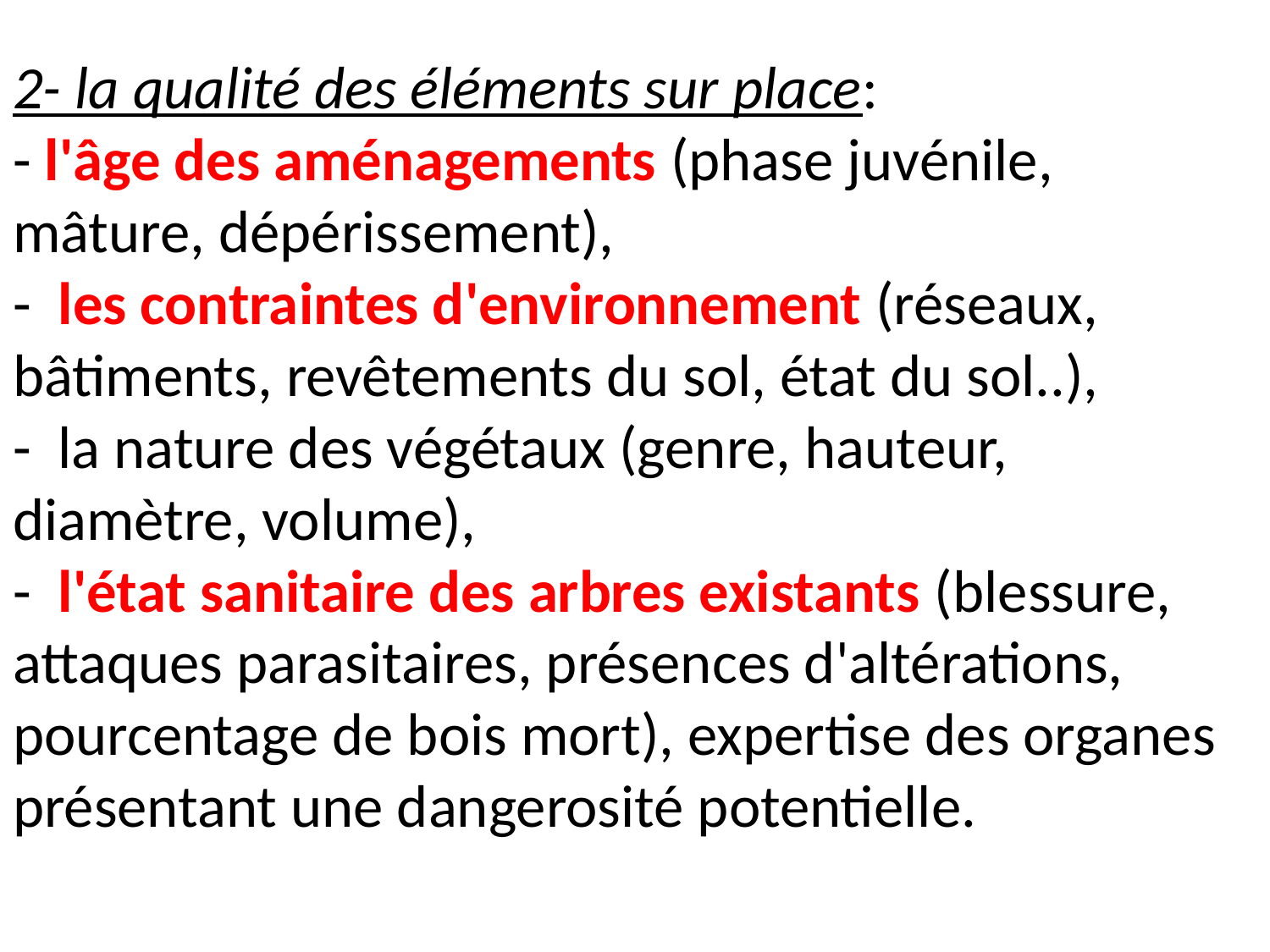

# 2- la qualité des éléments sur place: - l'âge des aménagements (phase juvénile, mâture, dépérissement), -  les contraintes d'environnement (réseaux, bâtiments, revêtements du sol, état du sol..), -  la nature des végétaux (genre, hauteur, diamètre, volume), -  l'état sanitaire des arbres existants (blessure, attaques parasitaires, présences d'altérations, pourcentage de bois mort), expertise des organes présentant une dangerosité potentielle.